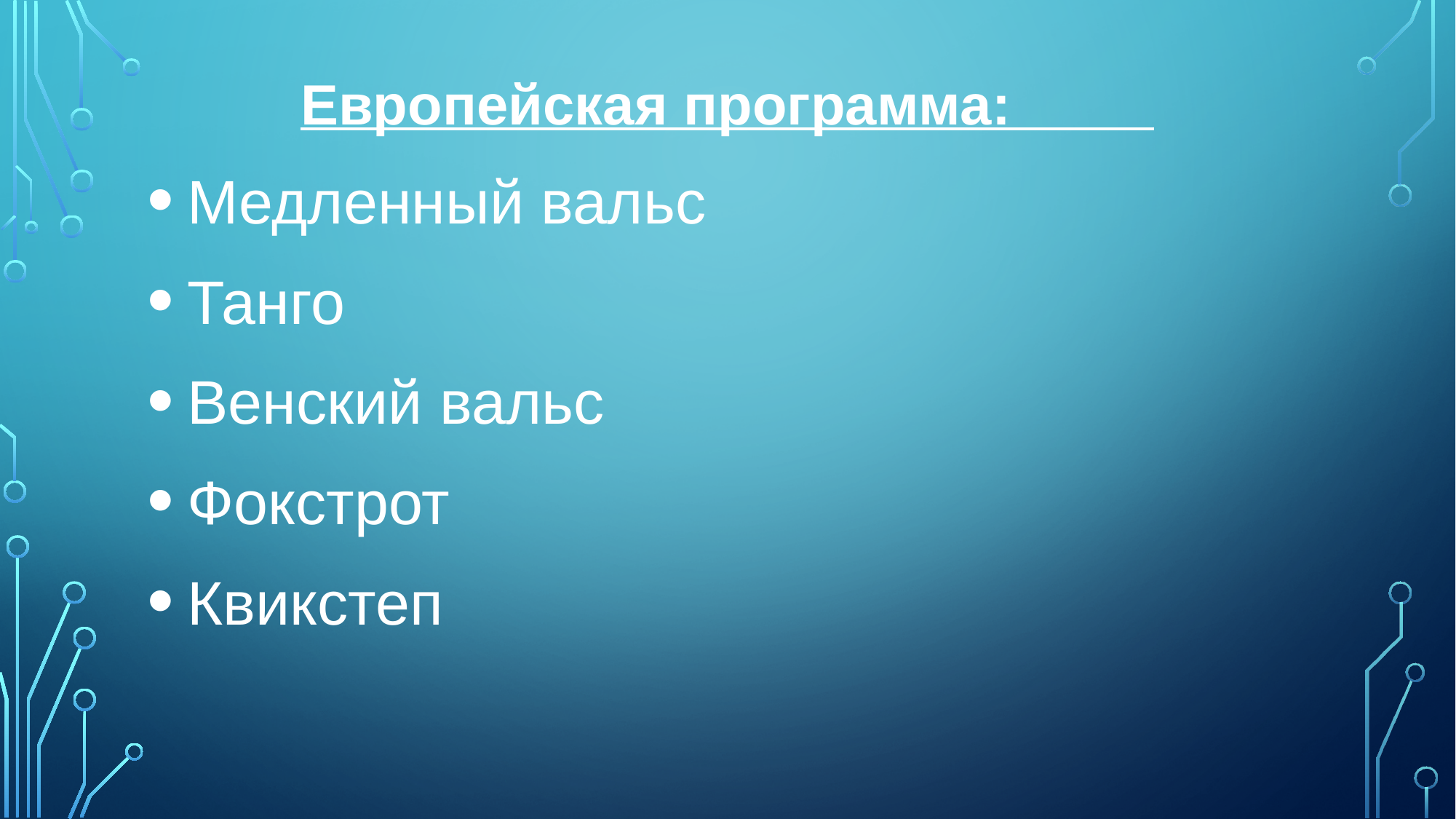

Европейская программа:
 Медленный вальс
 Танго
 Венский вальс
 Фокстрот
 Квикстеп